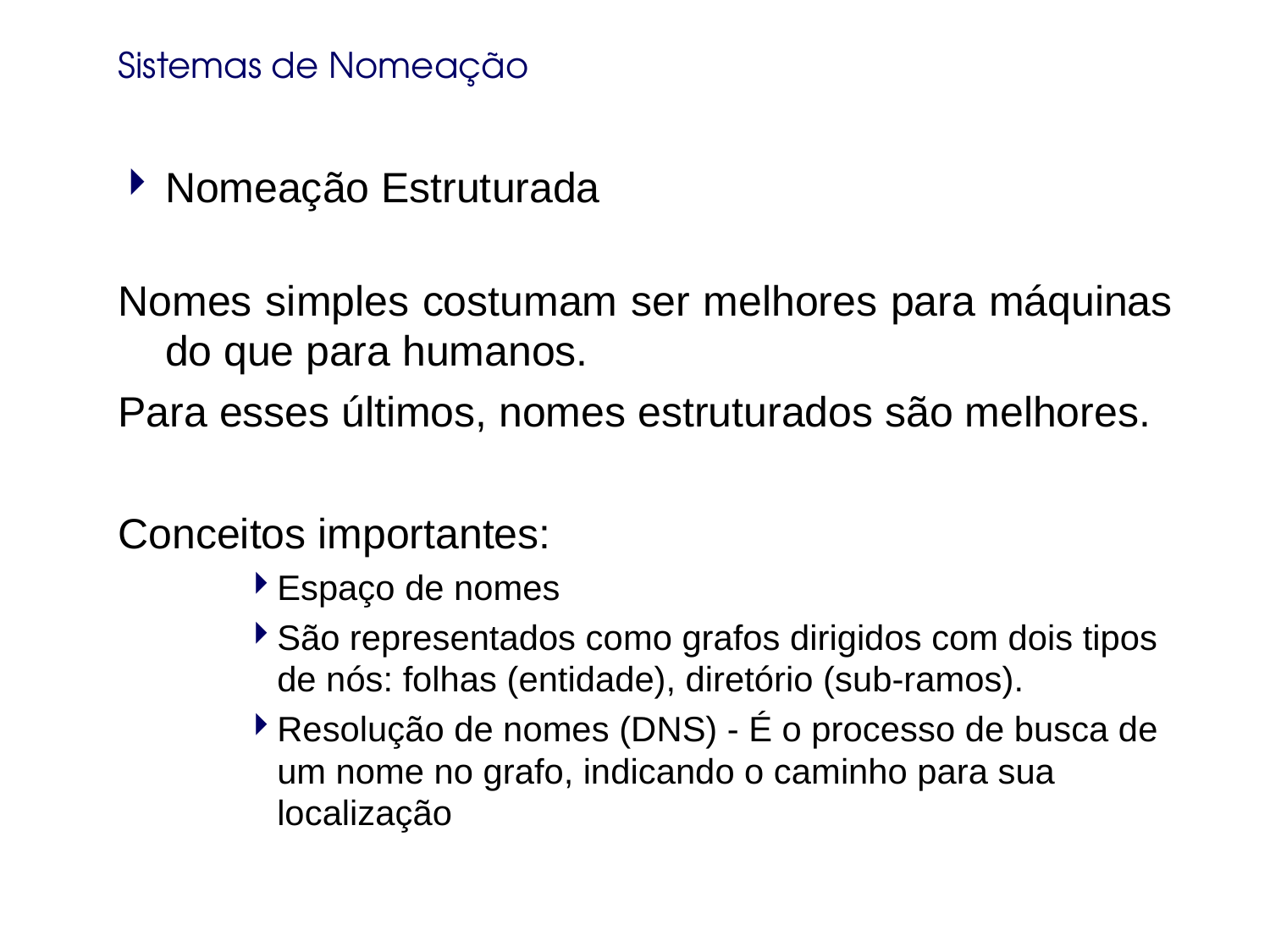

# Sistemas de Nomeação
Nomeação Estruturada

Nomes simples costumam ser melhores para máquinas do que para humanos.
Para esses últimos, nomes estruturados são melhores.

Conceitos importantes:
Espaço de nomes
São representados como grafos dirigidos com dois tipos de nós: folhas (entidade), diretório (sub-ramos).
Resolução de nomes (DNS) - É o processo de busca de um nome no grafo, indicando o caminho para sua            localização